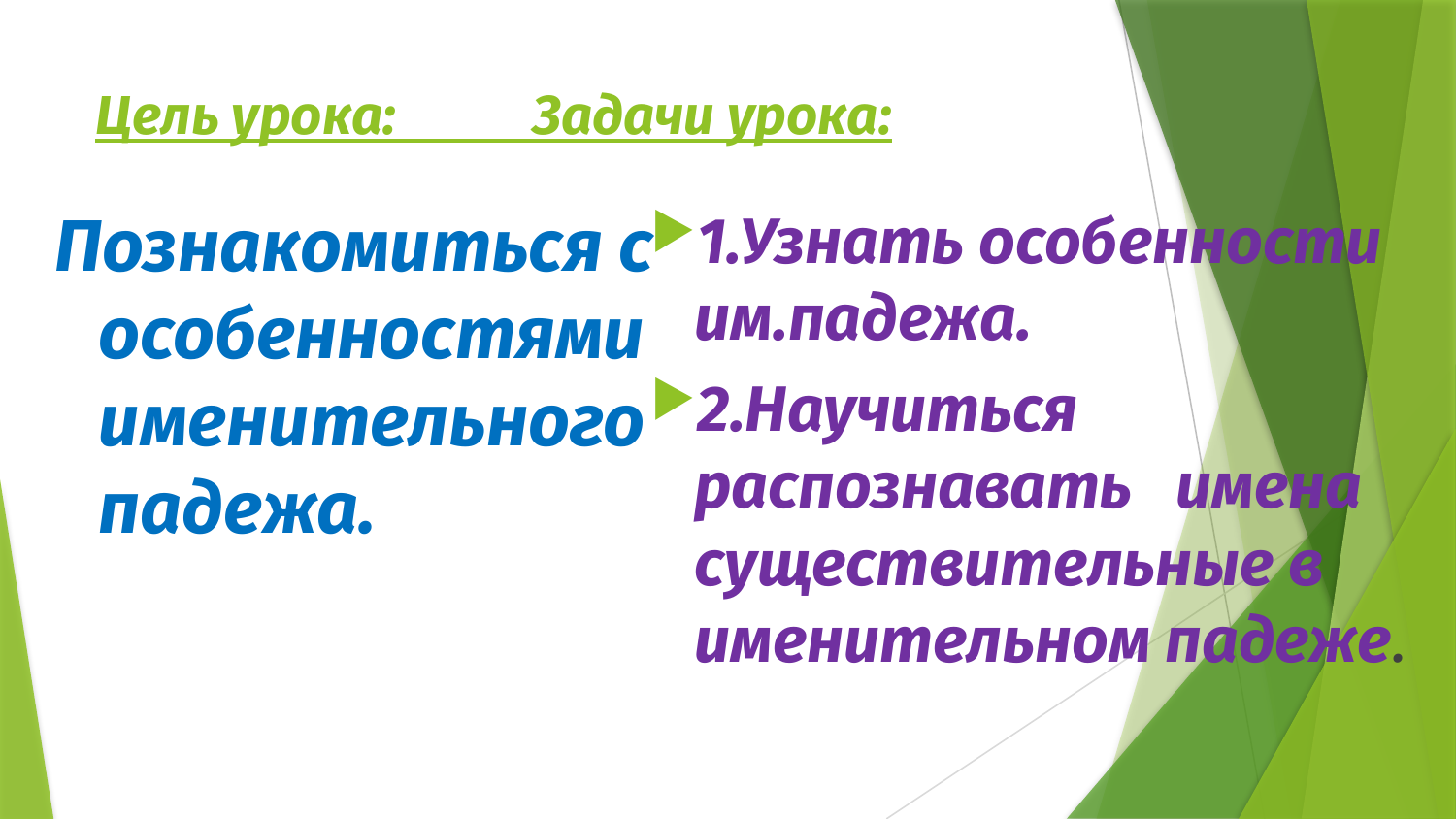

# Цель урока:           Задачи урока:
Познакомиться с особенностями именительного падежа.

1.Узнать особенности им.падежа.
2.Научиться распознавать   имена существительные в именительном падеже.